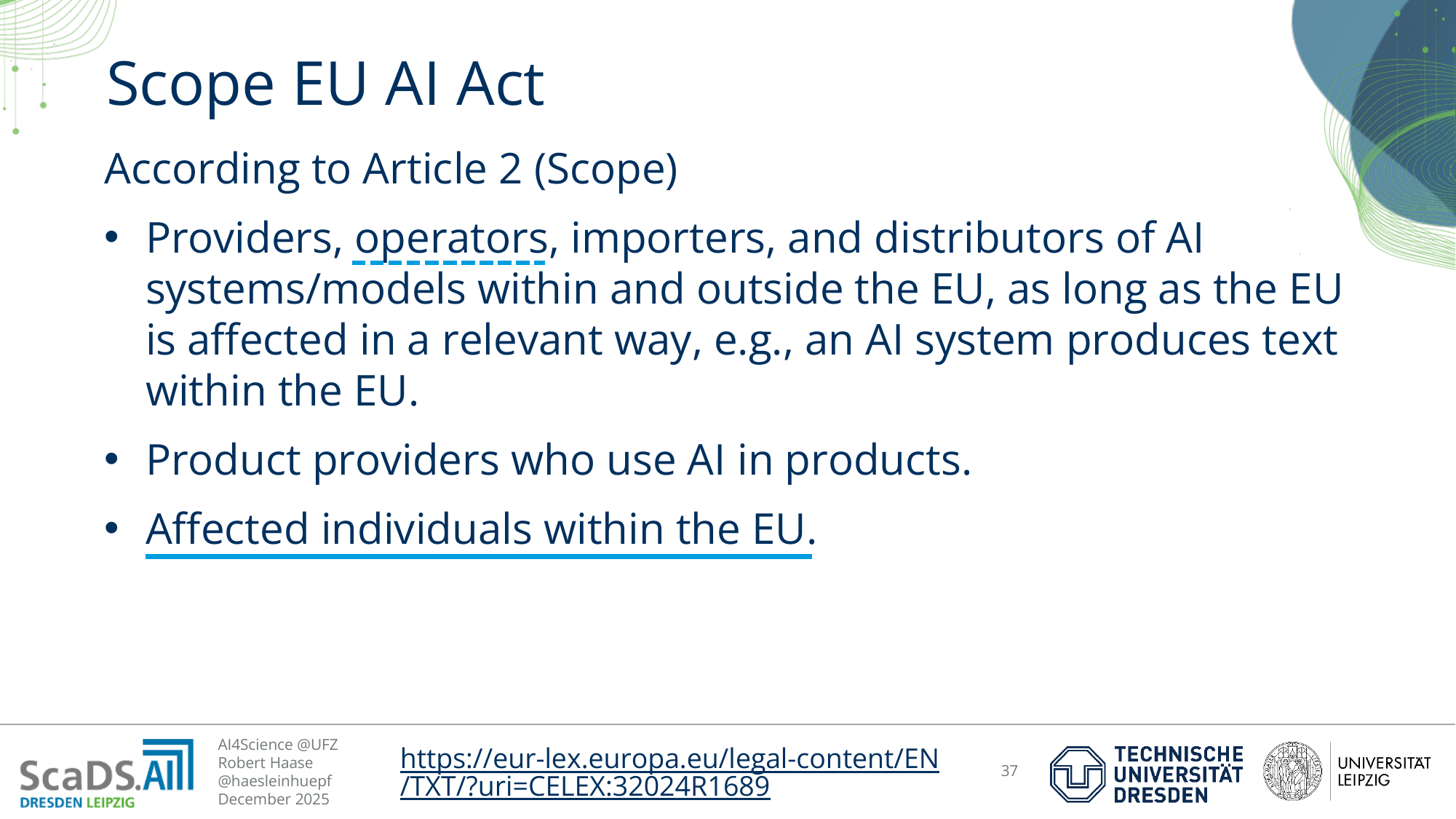

# Scope EU AI Act
According to Article 2 (Scope)
Providers, operators, importers, and distributors of AI systems/models within and outside the EU, as long as the EU is affected in a relevant way, e.g., an AI system produces text within the EU.
Product providers who use AI in products.
Affected individuals within the EU.
https://eur-lex.europa.eu/legal-content/EN/TXT/?uri=CELEX:32024R1689